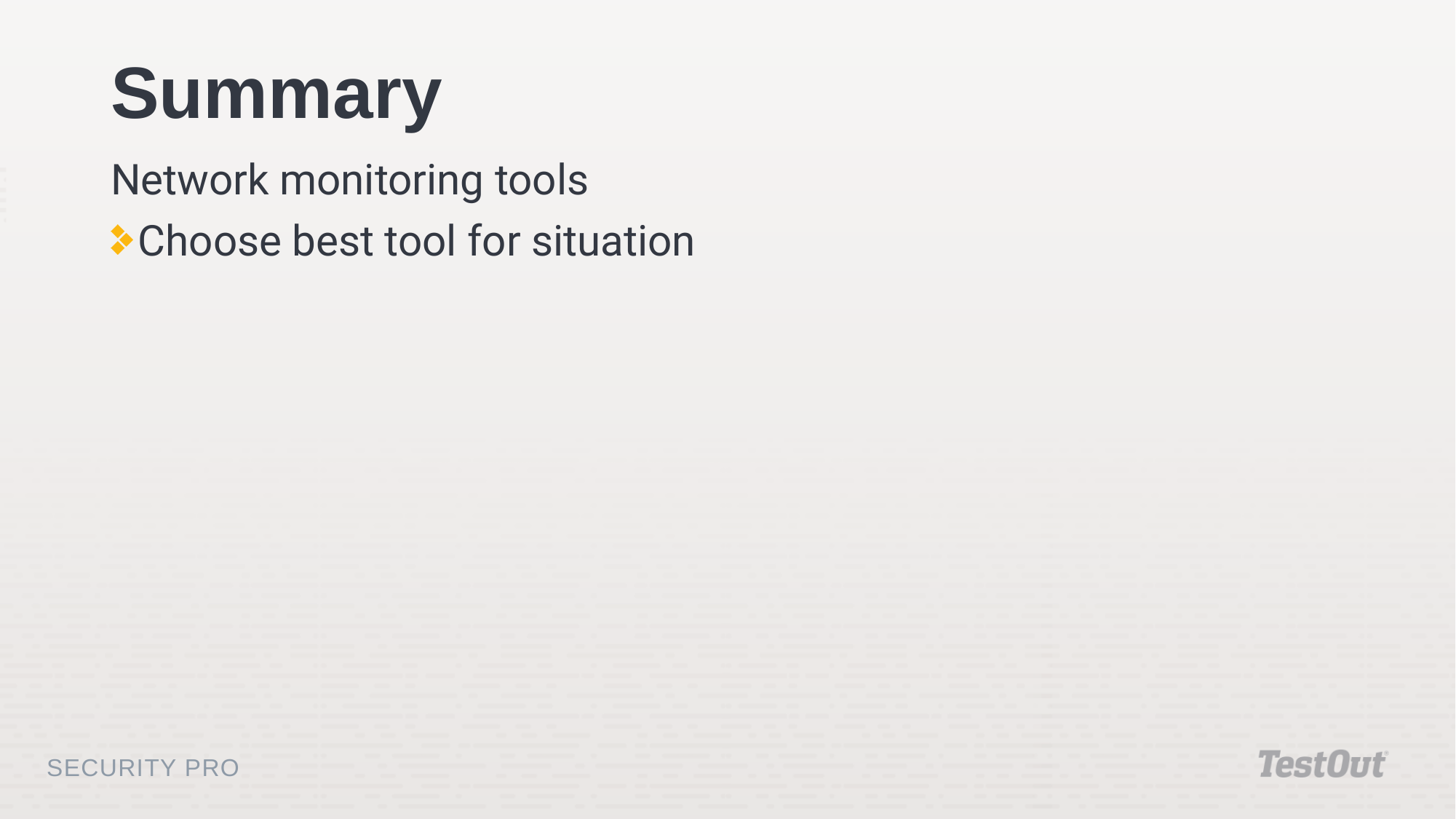

# Summary
Network monitoring tools
Choose best tool for situation
Security Pro